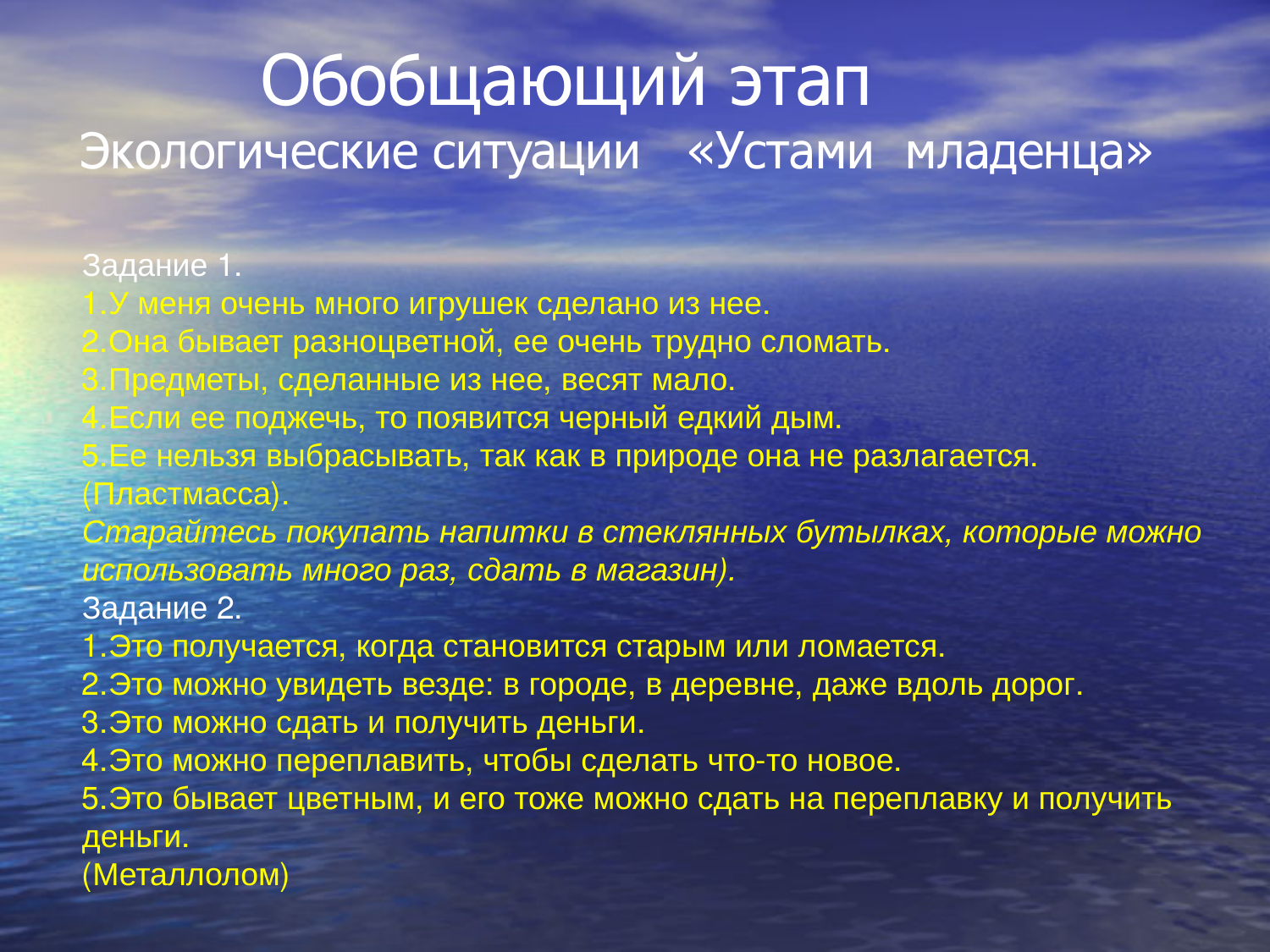

# Обобщающий этап Экологические ситуации   «Устами  младенца»
Задание 1.
1.У меня очень много игрушек сделано из нее.
2.Она бывает разноцветной, ее очень трудно сломать.
3.Предметы, сделанные из нее, весят мало.
4.Если ее поджечь, то появится черный едкий дым.
5.Ее нельзя выбрасывать, так как в природе она не разлагается. (Пластмасса).
Старайтесь покупать напитки в стеклянных бутылках, которые можно использовать много раз, сдать в магазин).
Задание 2.
1.Это получается, когда становится старым или ломается.
2.Это можно увидеть везде: в городе, в деревне, даже вдоль дорог.
3.Это можно сдать и получить деньги.
4.Это можно переплавить, чтобы сделать что-то новое.
5.Это бывает цветным, и его тоже можно сдать на переплавку и получить деньги.
(Металлолом)